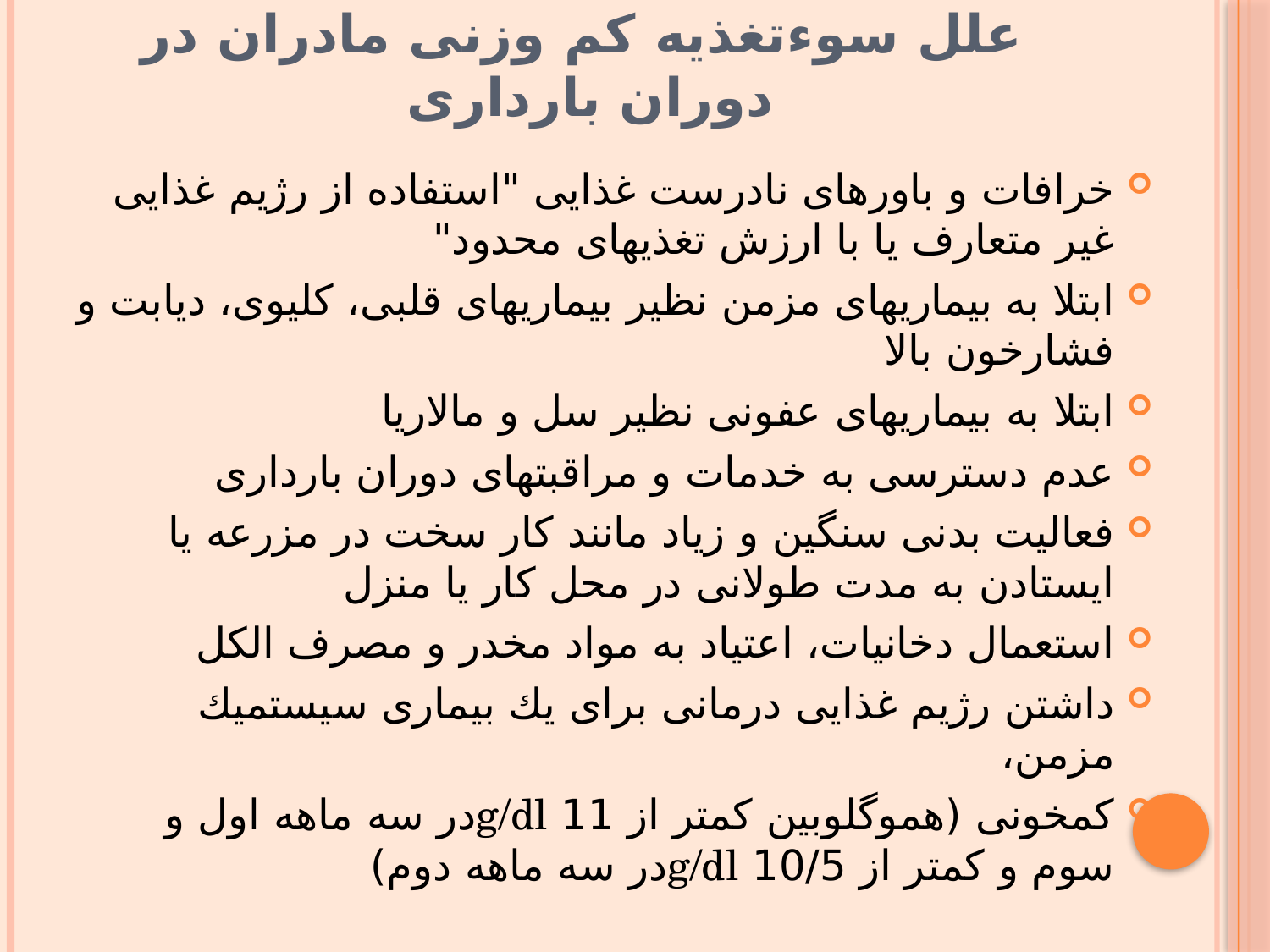

# علل سوءتغذيه كم وزنى مادران در دوران باردارى
خرافات و باورهاى نادرست غذايى "استفاده از رژيم غذايى غير متعارف يا با ارزش تغذيهاى محدود"
ابتلا به بيماریهاى مزمن نظير بيماریهاى قلبى، كليوى، ديابت و فشارخون بالا
ابتلا به بيماریهاى عفونى نظير سل و مالاريا
عدم دسترسى به خدمات و مراقبتهاى دوران باردارى
فعاليت بدنى سنگين و زياد مانند كار سخت در مزرعه يا ايستادن به مدت طولانى در محل كار يا منزل
استعمال دخانيات، اعتياد به مواد مخدر و مصرف الكل
داشتن رژيم غذايى درمانى براى يك بيمارى سيستميك مزمن،
كمخونى (هموگلوبين كمتر از 11 g/dlدر سه ماهه اول و سوم و كمتر از 10/5 g/dlدر سه ماهه دوم)